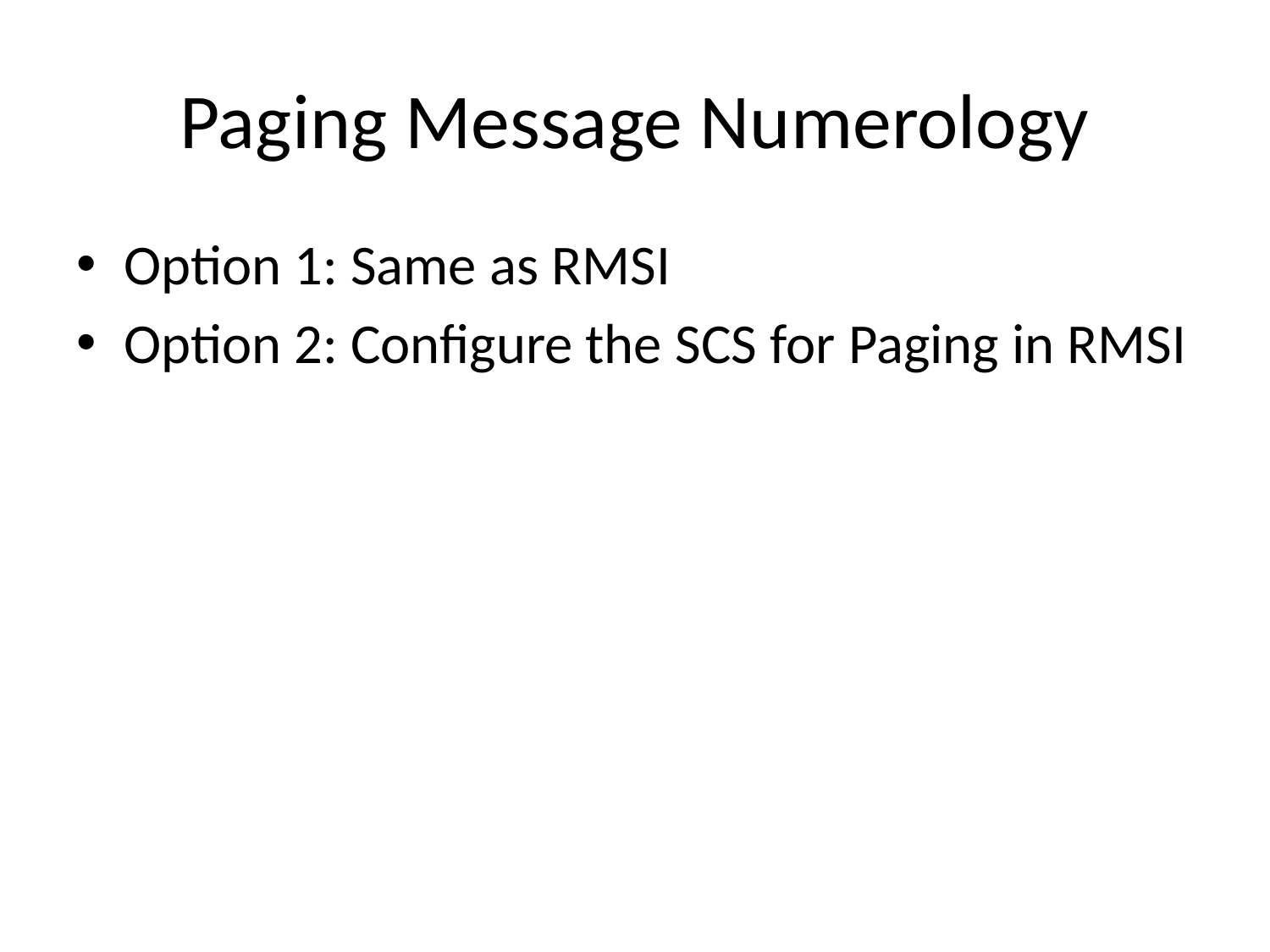

# Paging Message Numerology
Option 1: Same as RMSI
Option 2: Configure the SCS for Paging in RMSI